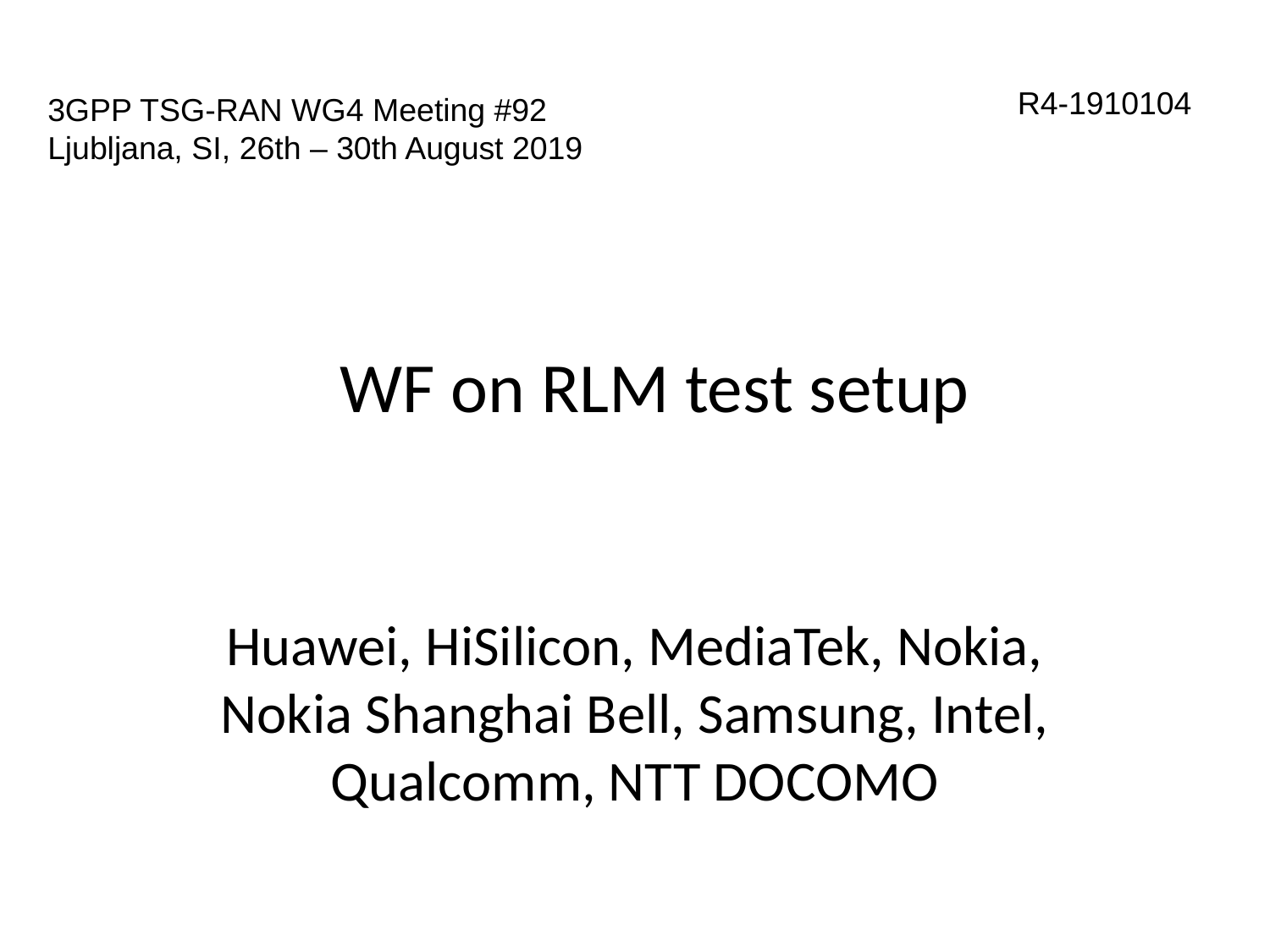

# 3GPP TSG-RAN WG4 Meeting #92 Ljubljana, SI, 26th – 30th August 2019
R4-1910104
WF on RLM test setup
Huawei, HiSilicon, MediaTek, Nokia, Nokia Shanghai Bell, Samsung, Intel, Qualcomm, NTT DOCOMO